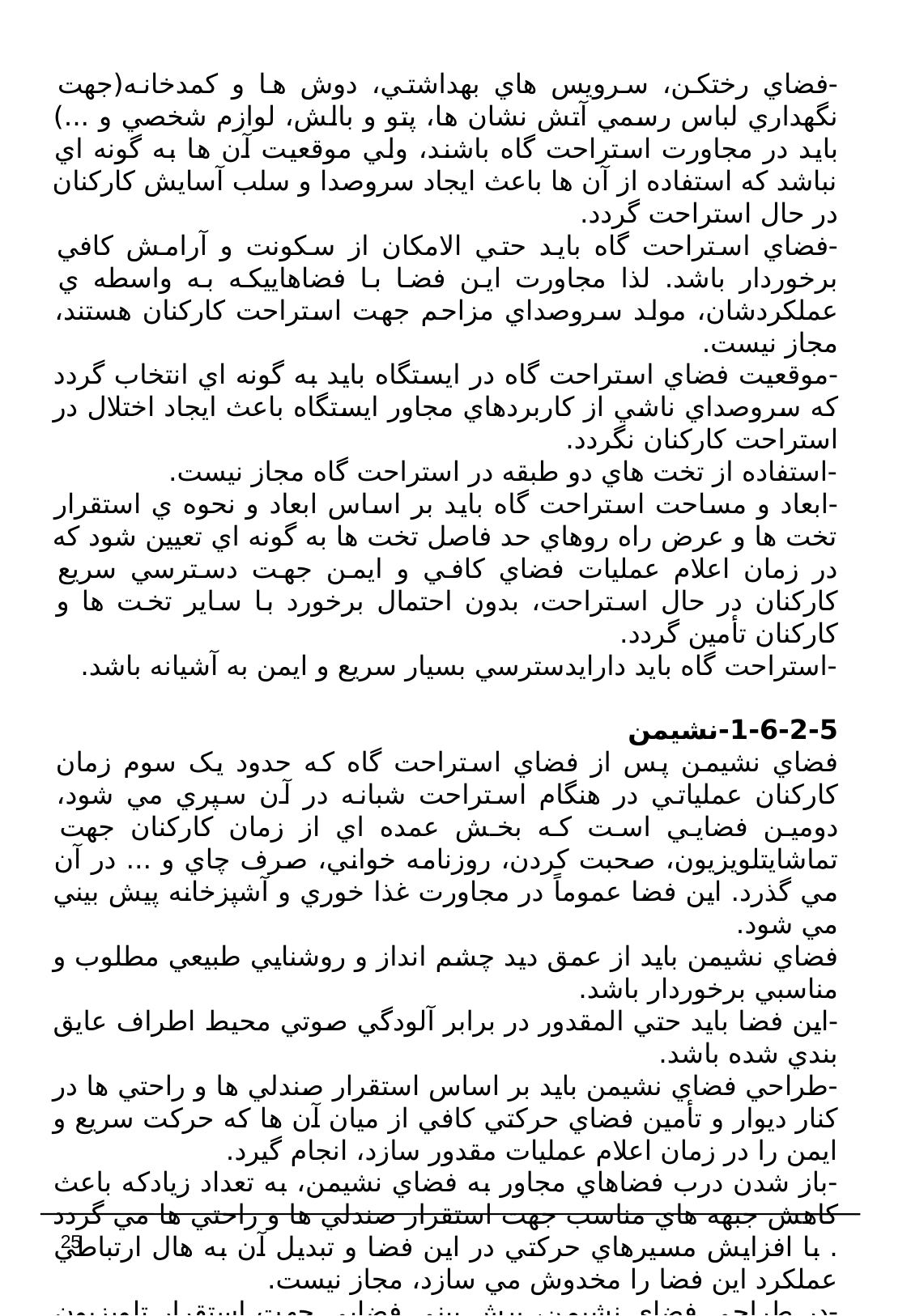

-فضاي رختکن، سرويس هاي بهداشتي، دوش ها و کمدخانه(جهت نگهداري لباس رسمي آتش نشان ها، پتو و بالش، لوازم شخصي و ...) بايد در مجاورت استراحت گاه باشند، ولي موقعيت آن ها به گونه اي نباشد که استفاده از آن ها باعث ايجاد سروصدا و سلب آسايش کارکنان در حال استراحت گردد.
-فضاي استراحت گاه بايد حتي الامکان از سکونت و آرامش کافي برخوردار باشد. لذا مجاورت اين فضا با فضاهاييکه به واسطه ي عملکردشان، مولد سروصداي مزاحم جهت استراحت کارکنان هستند، مجاز نيست.
-موقعيت فضاي استراحت گاه در ايستگاه بايد به گونه اي انتخاب گردد که سروصداي ناشي از کاربردهاي مجاور ايستگاه باعث ايجاد اختلال در استراحت کارکنان نگردد.
-استفاده از تخت هاي دو طبقه در استراحت گاه مجاز نيست.
-ابعاد و مساحت استراحت گاه بايد بر اساس ابعاد و نحوه ي استقرار تخت ها و عرض راه روهاي حد فاصل تخت ها به گونه اي تعيين شود که در زمان اعلام عمليات فضاي کافي و ايمن جهت دسترسي سريع کارکنان در حال استراحت، بدون احتمال برخورد با ساير تخت ها و کارکنان تأمين گردد.
-استراحت گاه بايد دارايدسترسي بسيار سريع و ايمن به آشيانه باشد.

1-6-2-5-نشيمن
فضاي نشيمن پس از فضاي استراحت گاه که حدود يک سوم زمان کارکنان عملياتي در هنگام استراحت شبانه در آن سپري مي شود، دومين فضايي است که بخش عمده اي از زمان کارکنان جهت تماشايتلويزيون، صحبت کردن، روزنامه خواني، صرف چاي و ... در آن مي گذرد. اين فضا عموماً در مجاورت غذا خوري و آشپزخانه پيش بيني مي شود.
فضاي نشيمن بايد از عمق ديد چشم انداز و روشنايي طبيعي مطلوب و مناسبي برخوردار باشد.
-اين فضا بايد حتي المقدور در برابر آلودگي صوتي محيط اطراف عايق بندي شده باشد.
-طراحي فضاي نشيمن بايد بر اساس استقرار صندلي ها و راحتي ها در کنار ديوار و تأمين فضاي حرکتي کافي از ميان آن ها که حرکت سريع و ايمن را در زمان اعلام عمليات مقدور سازد، انجام گيرد.
-باز شدن درب فضاهاي مجاور به فضاي نشيمن، به تعداد زيادکه باعث کاهش جبهه هاي مناسب جهت استقرار صندلي ها و راحتي ها مي گردد . با افزايش مسيرهاي حرکتي در اين فضا و تبديل آن به هال ارتباطي عملکرد اين فضا را مخدوش مي سازد، مجاز نيست.
-در طراحي فضاي نشيمن، پيش بيني فضايي جهت استقرار تلويزيون که در موقعيت ديد مناسبي به راحتي ها و صندلي ها باشد و باعث اختلال در حرکت افراد نگردد، ضروري است.
-لازم است نشيمن، ارتباط و دسترسي مناسبي با آشپرخانه و غذاخوري داشته باشد.

25